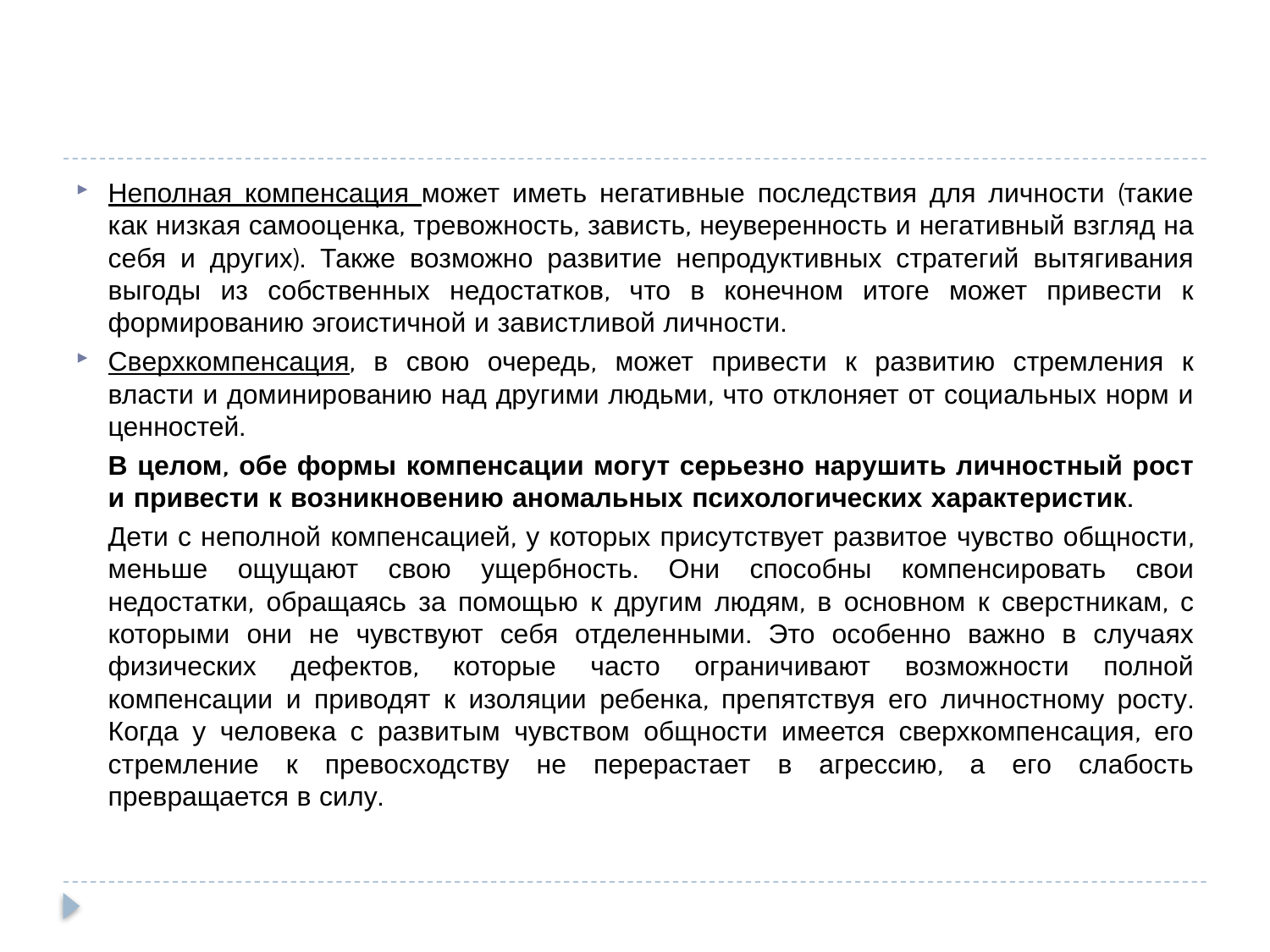

#
Неполная компенсация может иметь негативные последствия для личности (такие как низкая самооценка, тревожность, зависть, неуверенность и негативный взгляд на себя и других). Также возможно развитие непродуктивных стратегий вытягивания выгоды из собственных недостатков, что в конечном итоге может привести к формированию эгоистичной и завистливой личности.
Сверхкомпенсация, в свою очередь, может привести к развитию стремления к власти и доминированию над другими людьми, что отклоняет от социальных норм и ценностей.
	В целом, обе формы компенсации могут серьезно нарушить личностный рост и привести к возникновению аномальных психологических характеристик.
	Дети с неполной компенсацией, у которых присутствует развитое чувство общности, меньше ощущают свою ущербность. Они способны компенсировать свои недостатки, обращаясь за помощью к другим людям, в основном к сверстникам, с которыми они не чувствуют себя отделенными. Это особенно важно в случаях физических дефектов, которые часто ограничивают возможности полной компенсации и приводят к изоляции ребенка, препятствуя его личностному росту. Когда у человека с развитым чувством общности имеется сверхкомпенсация, его стремление к превосходству не перерастает в агрессию, а его слабость превращается в силу.